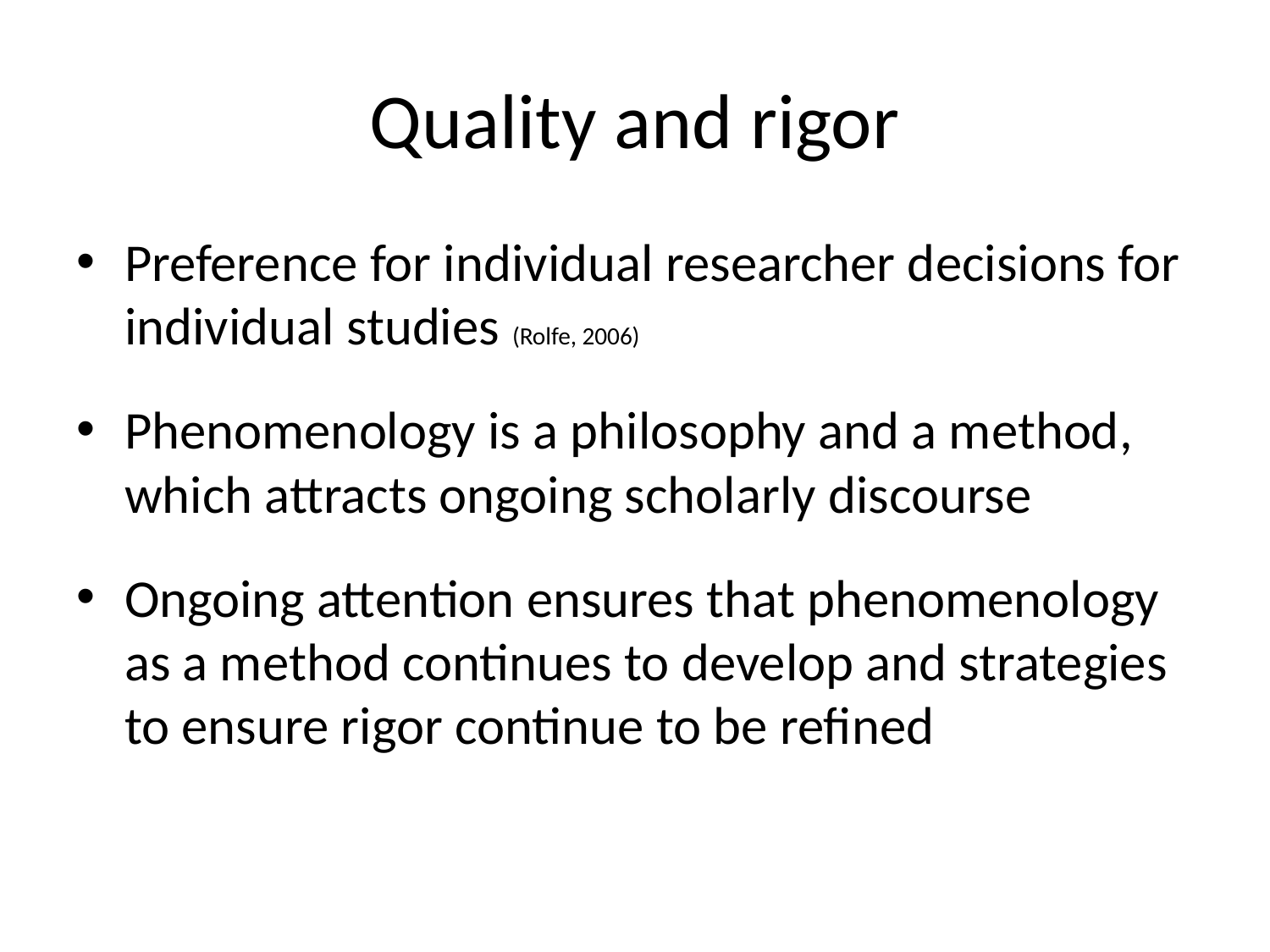

# Quality and rigor
Preference for individual researcher decisions for individual studies (Rolfe, 2006)
Phenomenology is a philosophy and a method, which attracts ongoing scholarly discourse
Ongoing attention ensures that phenomenology as a method continues to develop and strategies to ensure rigor continue to be refined